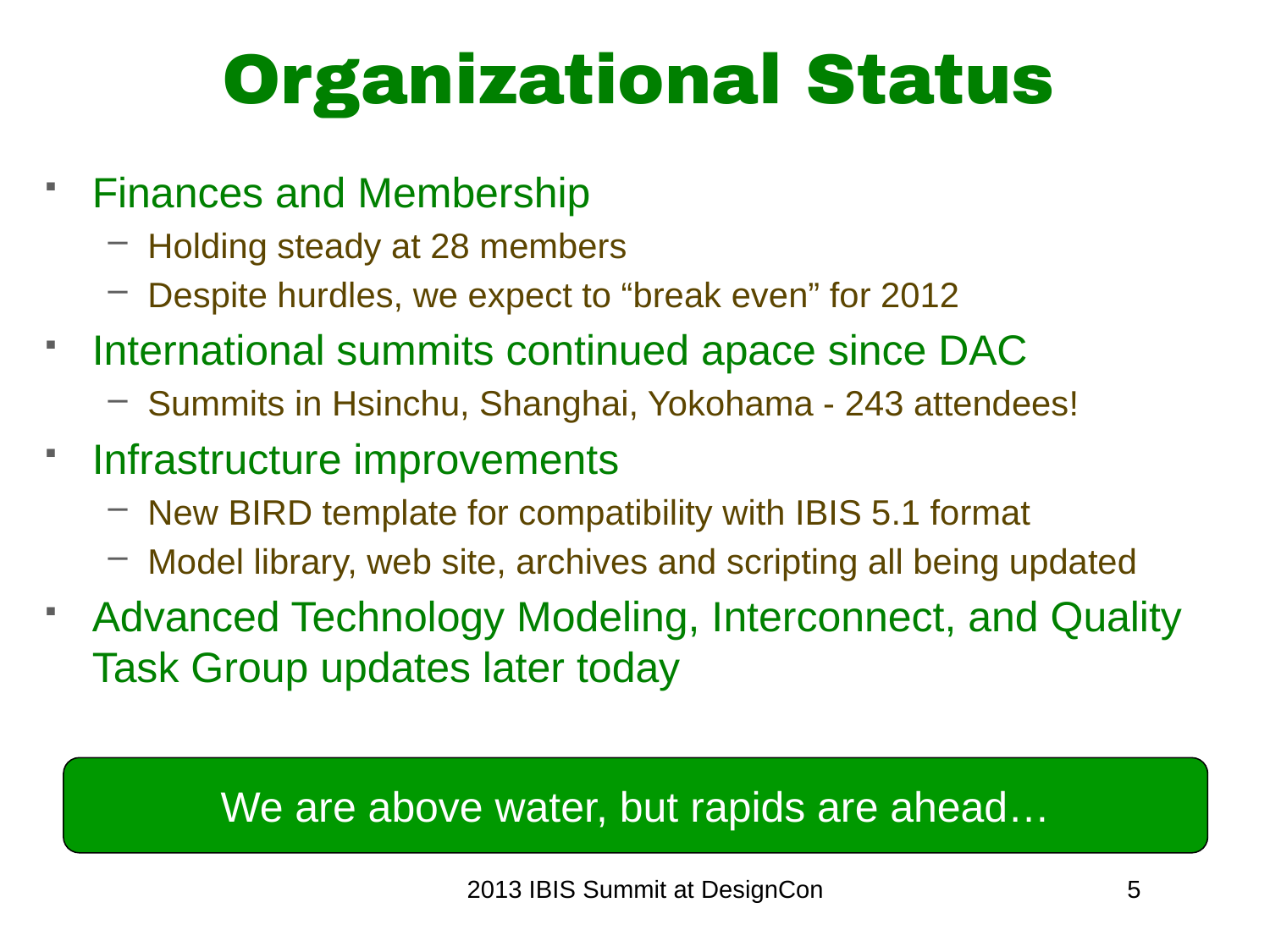

# Organizational Status
Finances and Membership
Holding steady at 28 members
Despite hurdles, we expect to “break even” for 2012
International summits continued apace since DAC
Summits in Hsinchu, Shanghai, Yokohama - 243 attendees!
Infrastructure improvements
New BIRD template for compatibility with IBIS 5.1 format
Model library, web site, archives and scripting all being updated
Advanced Technology Modeling, Interconnect, and Quality Task Group updates later today

We are above water, but rapids are ahead…

2013 IBIS Summit at DesignCon

5